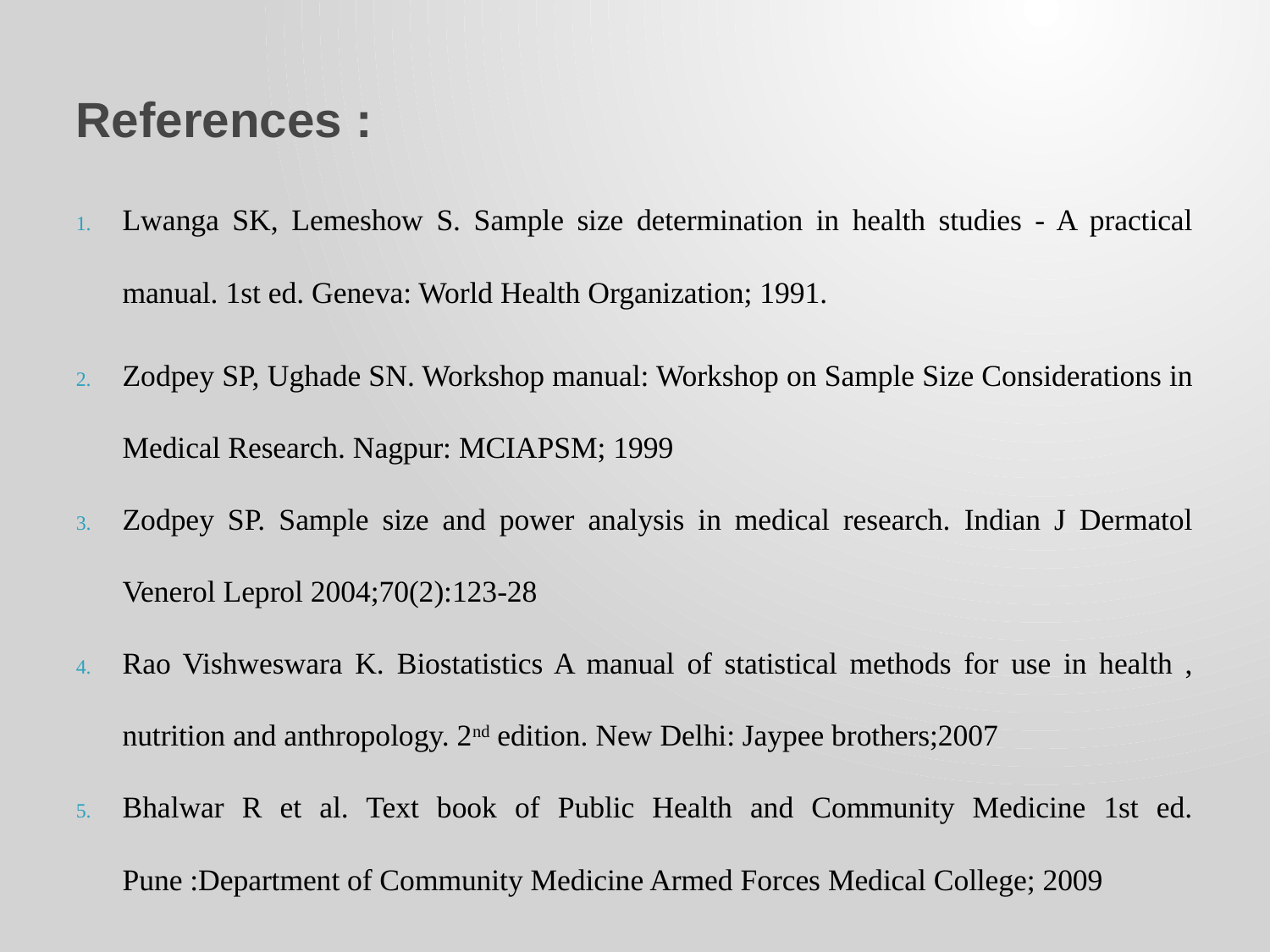

# References :
Lwanga SK, Lemeshow S. Sample size determination in health studies - A practical manual. 1st ed. Geneva: World Health Organization; 1991.
Zodpey SP, Ughade SN. Workshop manual: Workshop on Sample Size Considerations in Medical Research. Nagpur: MCIAPSM; 1999
Zodpey SP. Sample size and power analysis in medical research. Indian J Dermatol Venerol Leprol 2004;70(2):123-28
Rao Vishweswara K. Biostatistics A manual of statistical methods for use in health , nutrition and anthropology. 2nd edition. New Delhi: Jaypee brothers;2007
Bhalwar R et al. Text book of Public Health and Community Medicine 1st ed. Pune :Department of Community Medicine Armed Forces Medical College; 2009